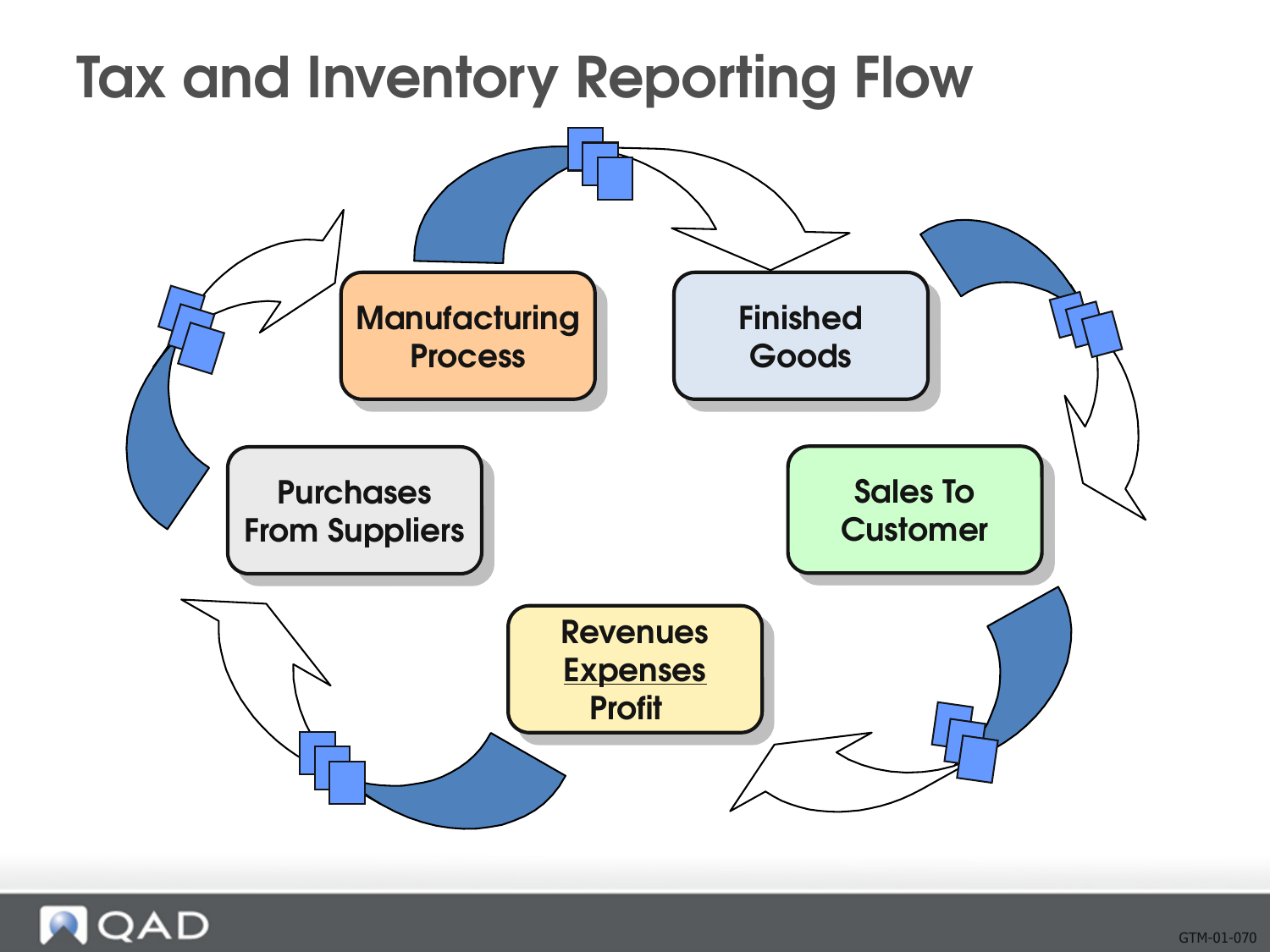

# Tax and Inventory Reporting Flow

Manufacturing
Process
Finished
Goods
Sales To
Customer
Purchases
From Suppliers

Revenues
Expenses
Profit

GTM-01-070